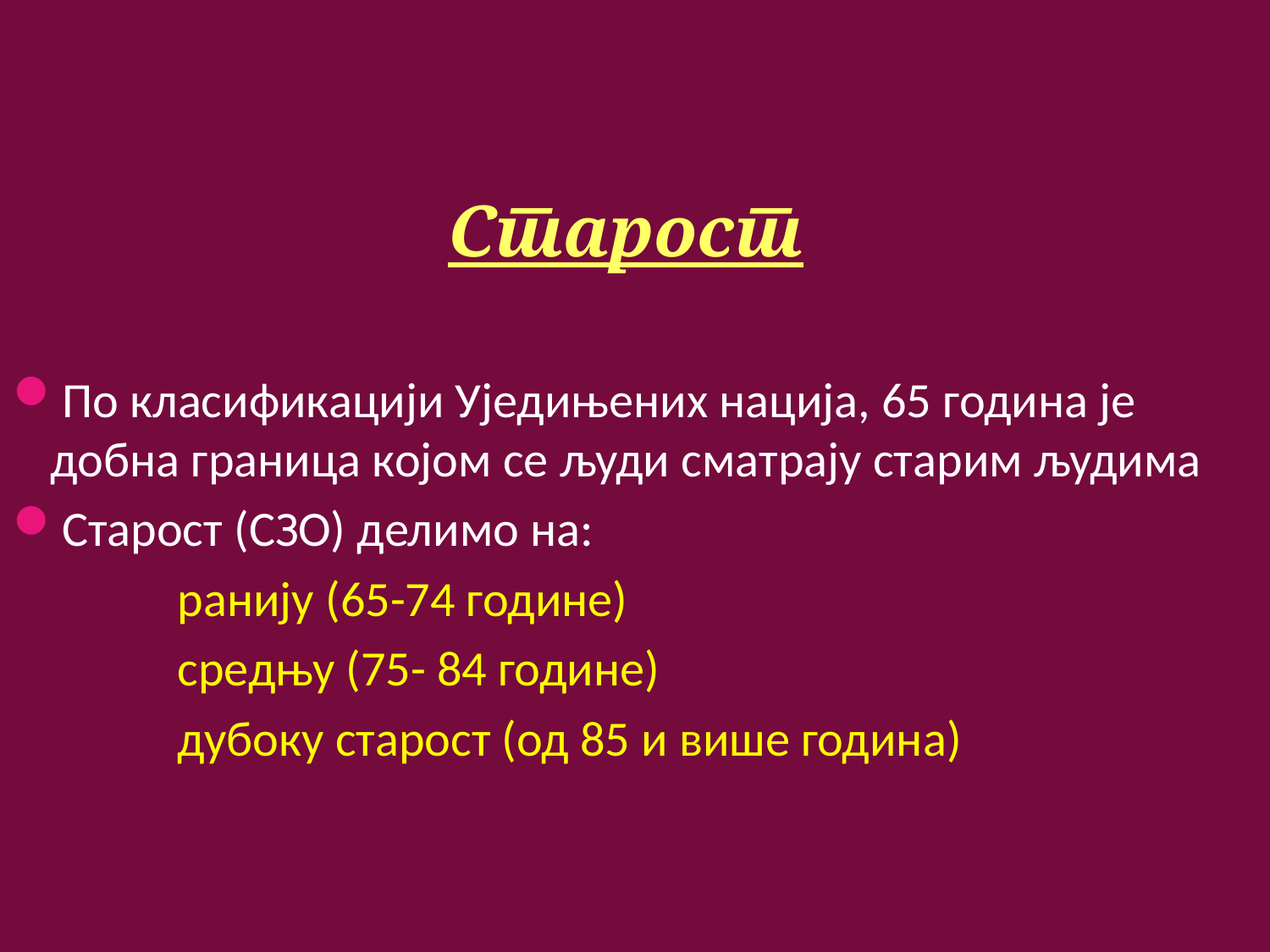

#
Старост

По класификацији Уједињених нација, 65 година је добна граница којом се људи сматрају старим људима
Старост (СЗО) делимо на:
		ранију (65-74 године)
 		средњу (75- 84 године)
		дубоку старост (од 85 и више година)